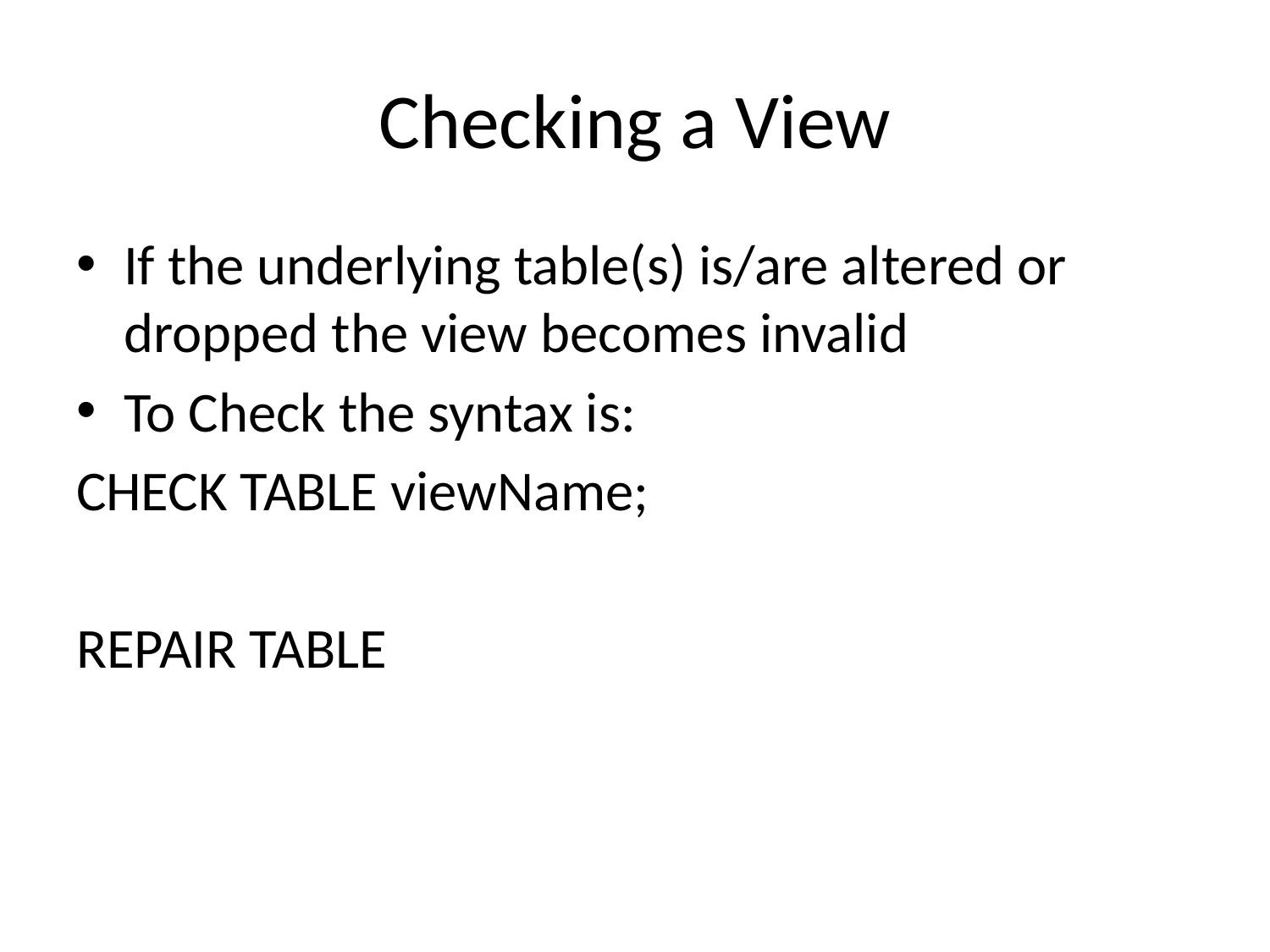

# Checking a View
If the underlying table(s) is/are altered or dropped the view becomes invalid
To Check the syntax is:
CHECK TABLE viewName;

REPAIR TABLE